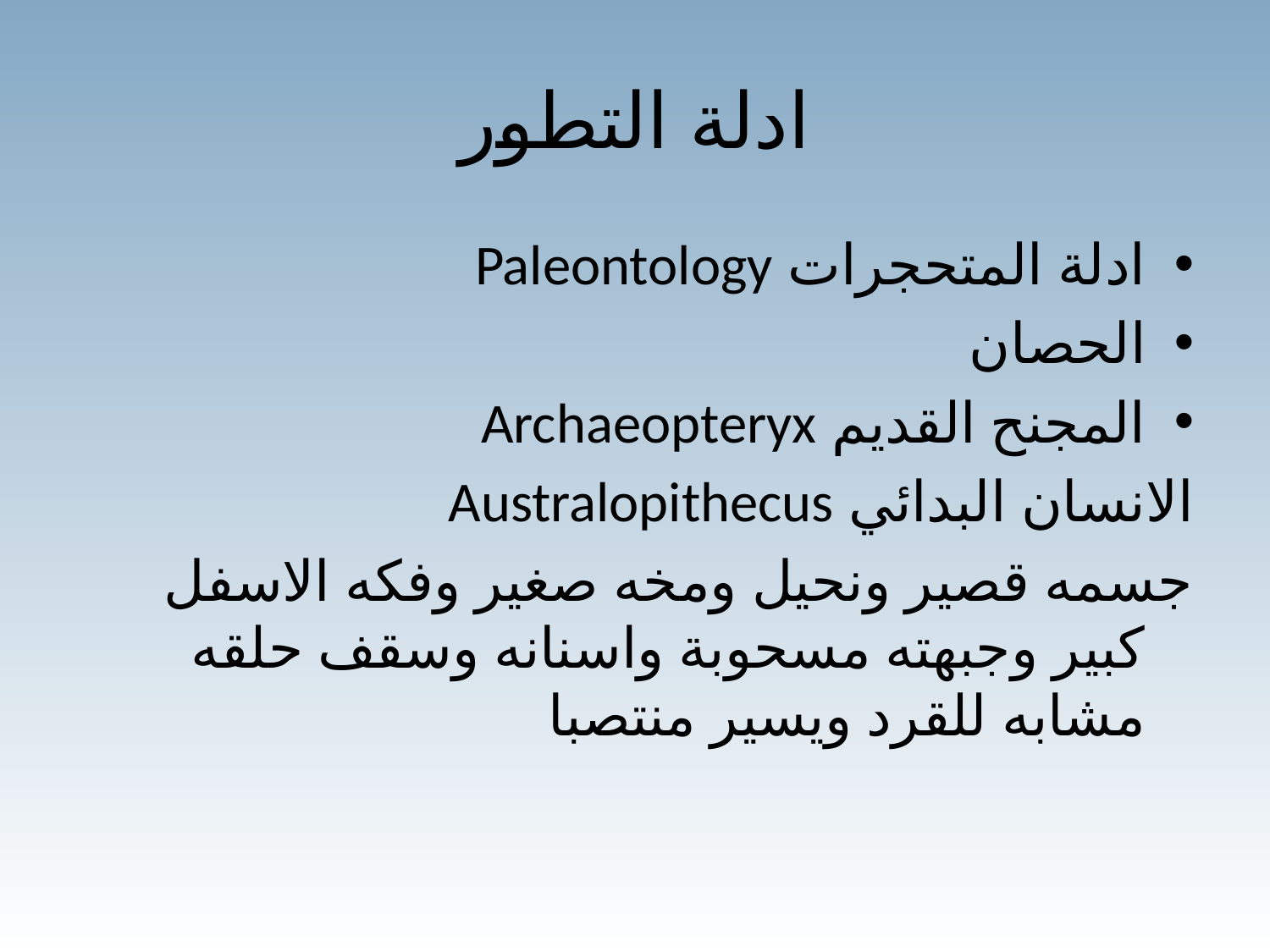

# ادلة التطور
ادلة المتحجرات Paleontology
الحصان
المجنح القديم Archaeopteryx
الانسان البدائي Australopithecus
جسمه قصير ونحيل ومخه صغير وفكه الاسفل كبير وجبهته مسحوبة واسنانه وسقف حلقه مشابه للقرد ويسير منتصبا